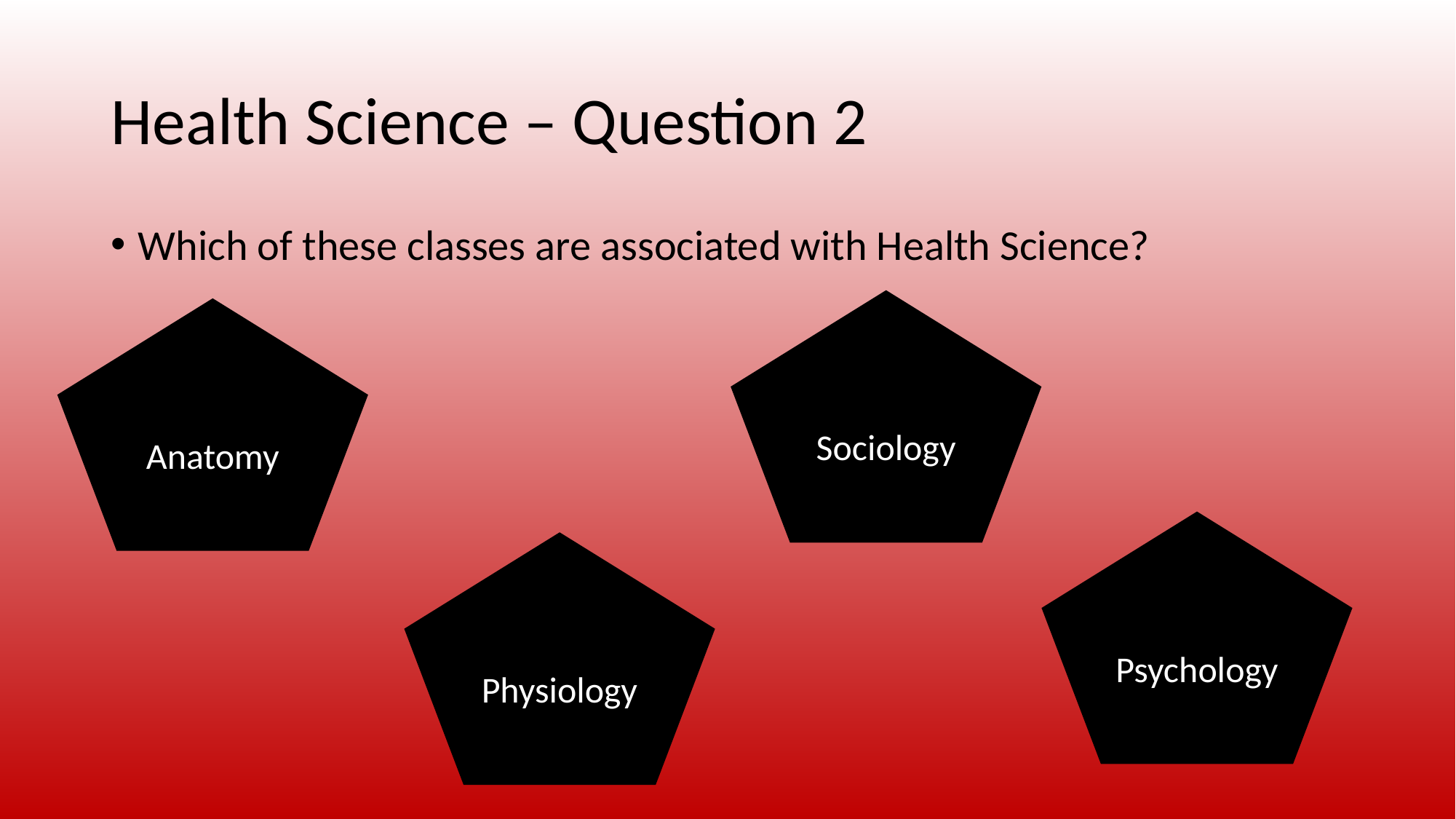

# Health Science – Question 2
Which of these classes are associated with Health Science?
Sociology
Anatomy
Psychology
Physiology